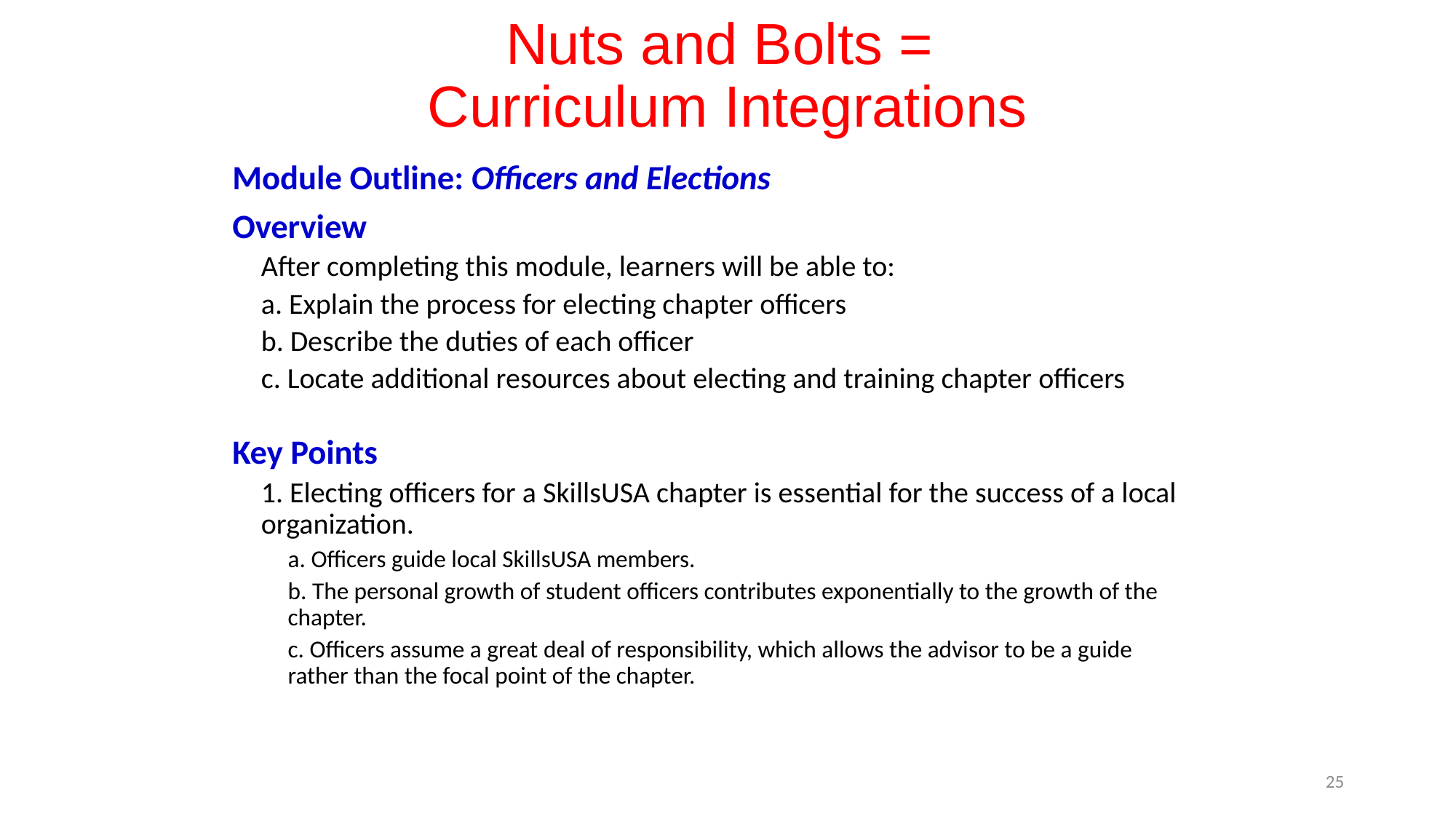

# Nuts and Bolts = Curriculum Integrations
Module Outline: Officers and Elections
Overview
After completing this module, learners will be able to:
a. Explain the process for electing chapter officers
b. Describe the duties of each officer
c. Locate additional resources about electing and training chapter officers

Key Points
1. Electing officers for a SkillsUSA chapter is essential for the success of a local organization.
a. Officers guide local SkillsUSA members.
b. The personal growth of student officers contributes exponentially to the growth of the chapter.
c. Officers assume a great deal of responsibility, which allows the advisor to be a guide rather than the focal point of the chapter.

25